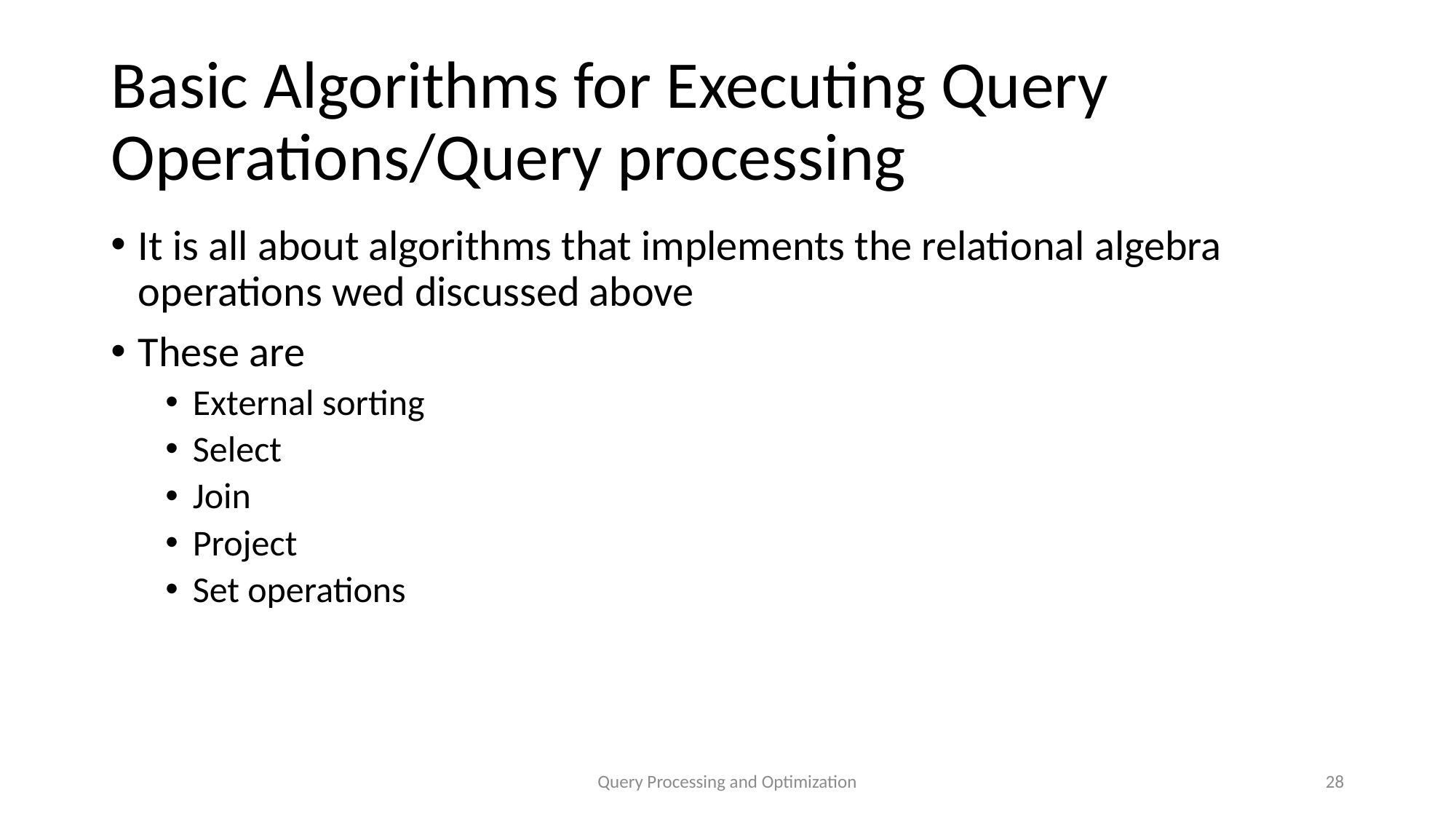

# Basic Algorithms for Executing Query Operations/Query processing
It is all about algorithms that implements the relational algebra operations wed discussed above
These are
External sorting
Select
Join
Project
Set operations

Query Processing and Optimization
28